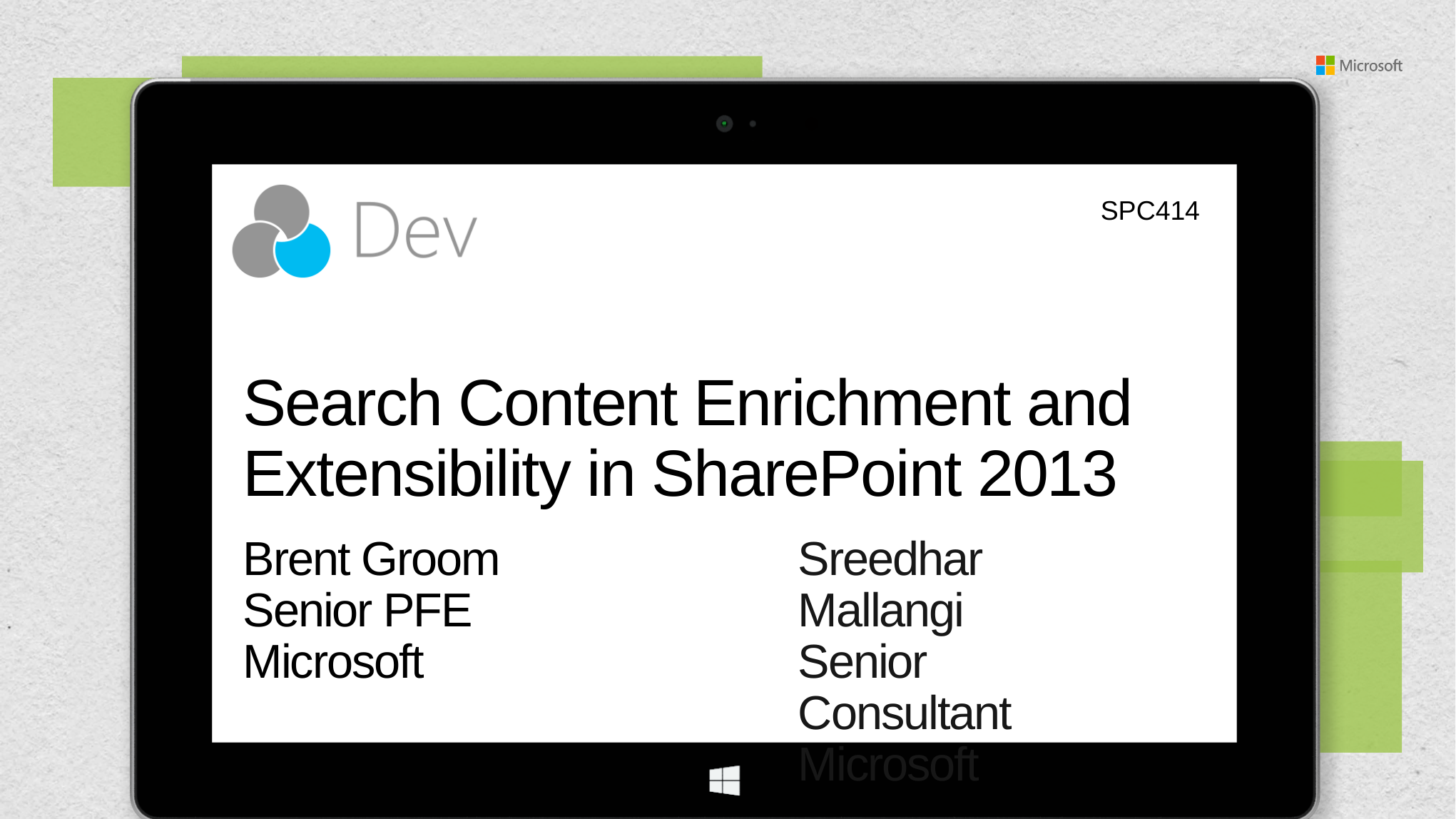

SPC414
# Search Content Enrichment and Extensibility in SharePoint 2013
Brent Groom
Senior PFE
Microsoft
Sreedhar Mallangi
Senior Consultant
Microsoft